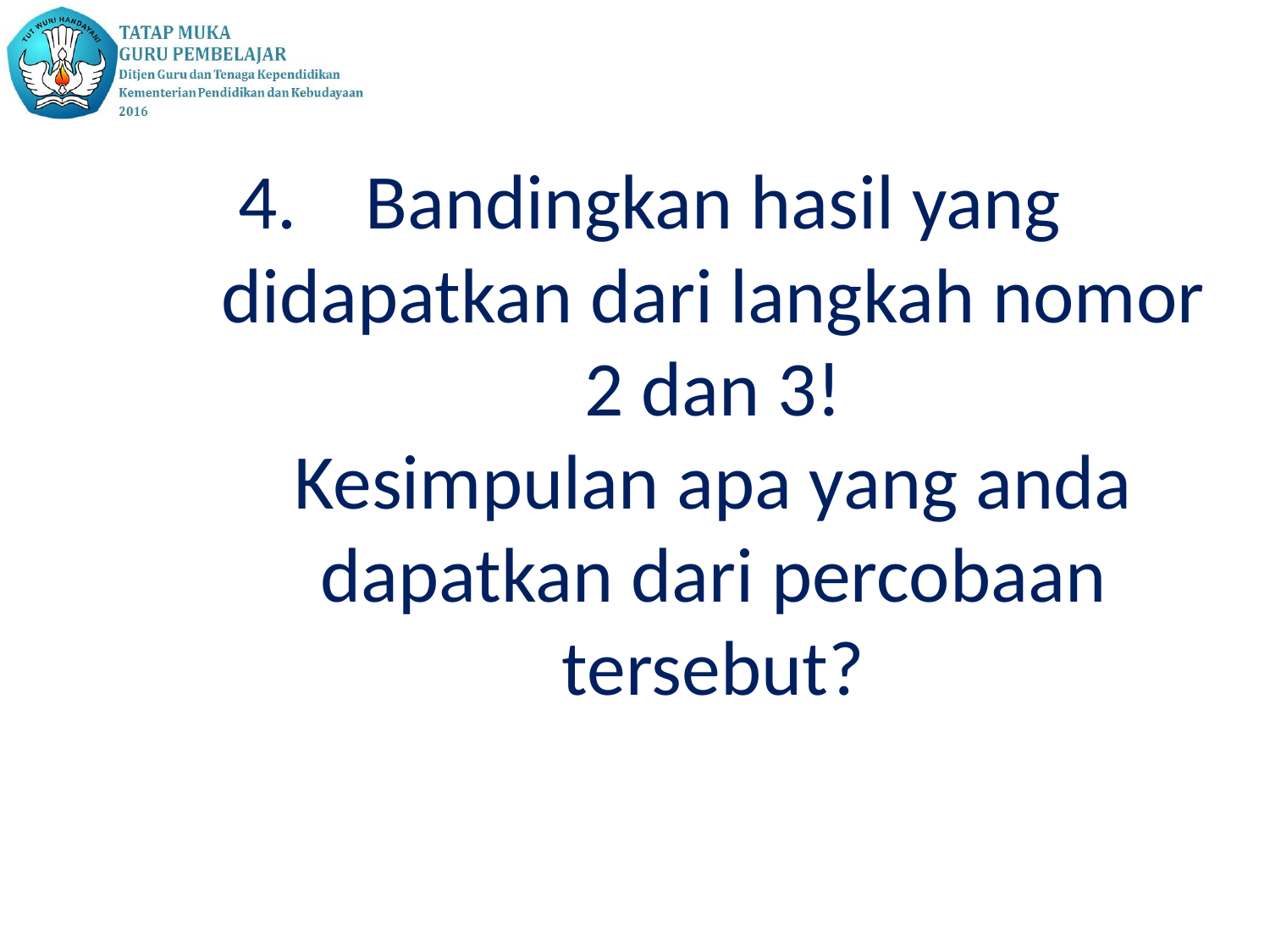

# Bandingkan hasil yang didapatkan dari langkah nomor 2 dan 3! Kesimpulan apa yang anda dapatkan dari percobaan tersebut?